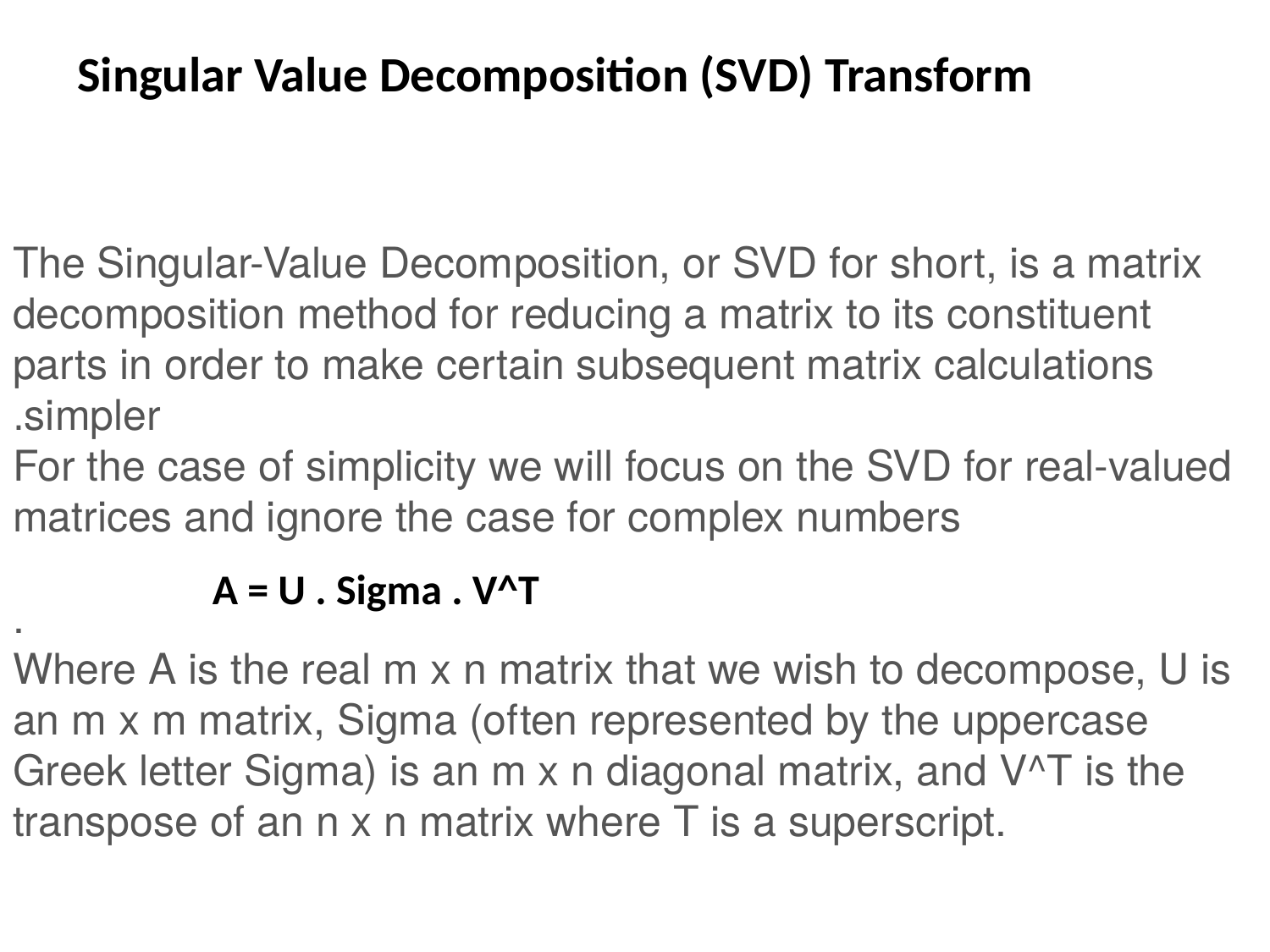

Singular Value Decomposition (SVD) Transform
The Singular-Value Decomposition, or SVD for short, is a matrix decomposition method for reducing a matrix to its constituent parts in order to make certain subsequent matrix calculations simpler.
For the case of simplicity we will focus on the SVD for real-valued matrices and ignore the case for complex numbers

.
Where A is the real m x n matrix that we wish to decompose, U is an m x m matrix, Sigma (often represented by the uppercase Greek letter Sigma) is an m x n diagonal matrix, and V^T is the  transpose of an n x n matrix where T is a superscript.
A = U . Sigma . V^T